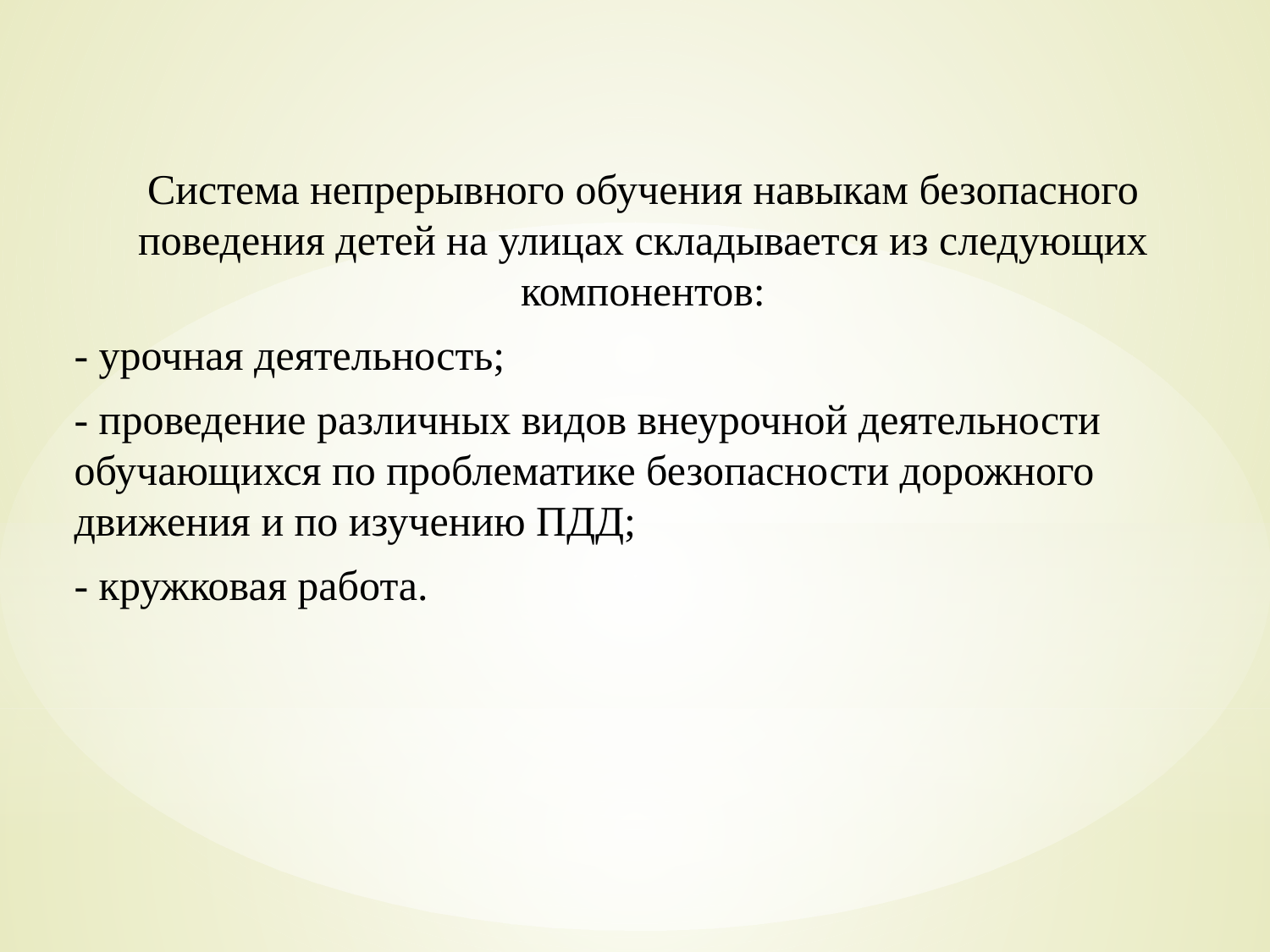

Система непрерывного обучения навыкам безопасного поведения детей на улицах складывается из следующих компонентов:
- урочная деятельность;
- проведение различных видов внеурочной деятельности обучающихся по проблематике безопасности дорожного движения и по изучению ПДД;
- кружковая работа.

#